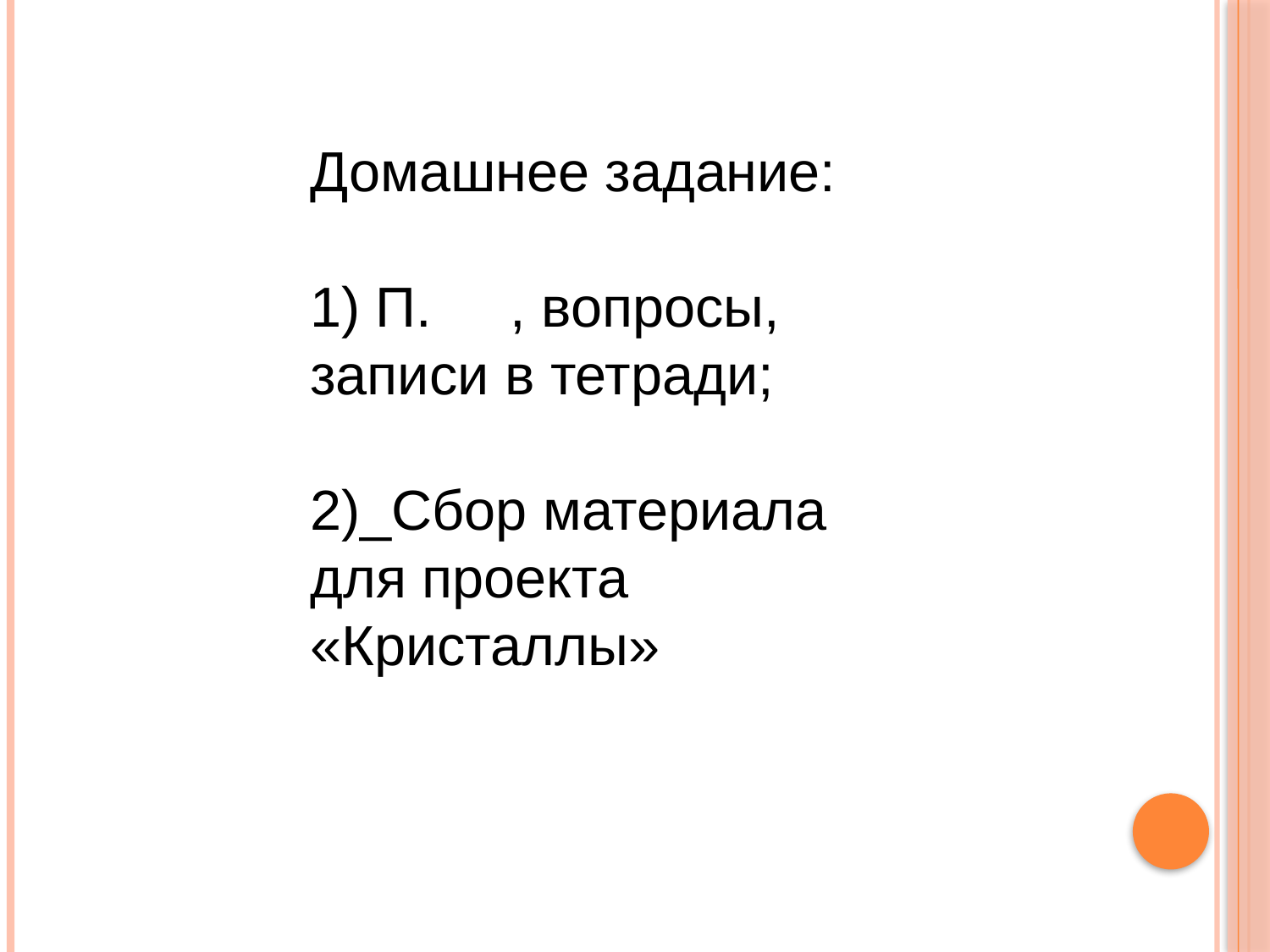

Домашнее задание:

1) П.     , вопросы, записи в тетради;

2)_Сбор материала для проекта «Кристаллы»